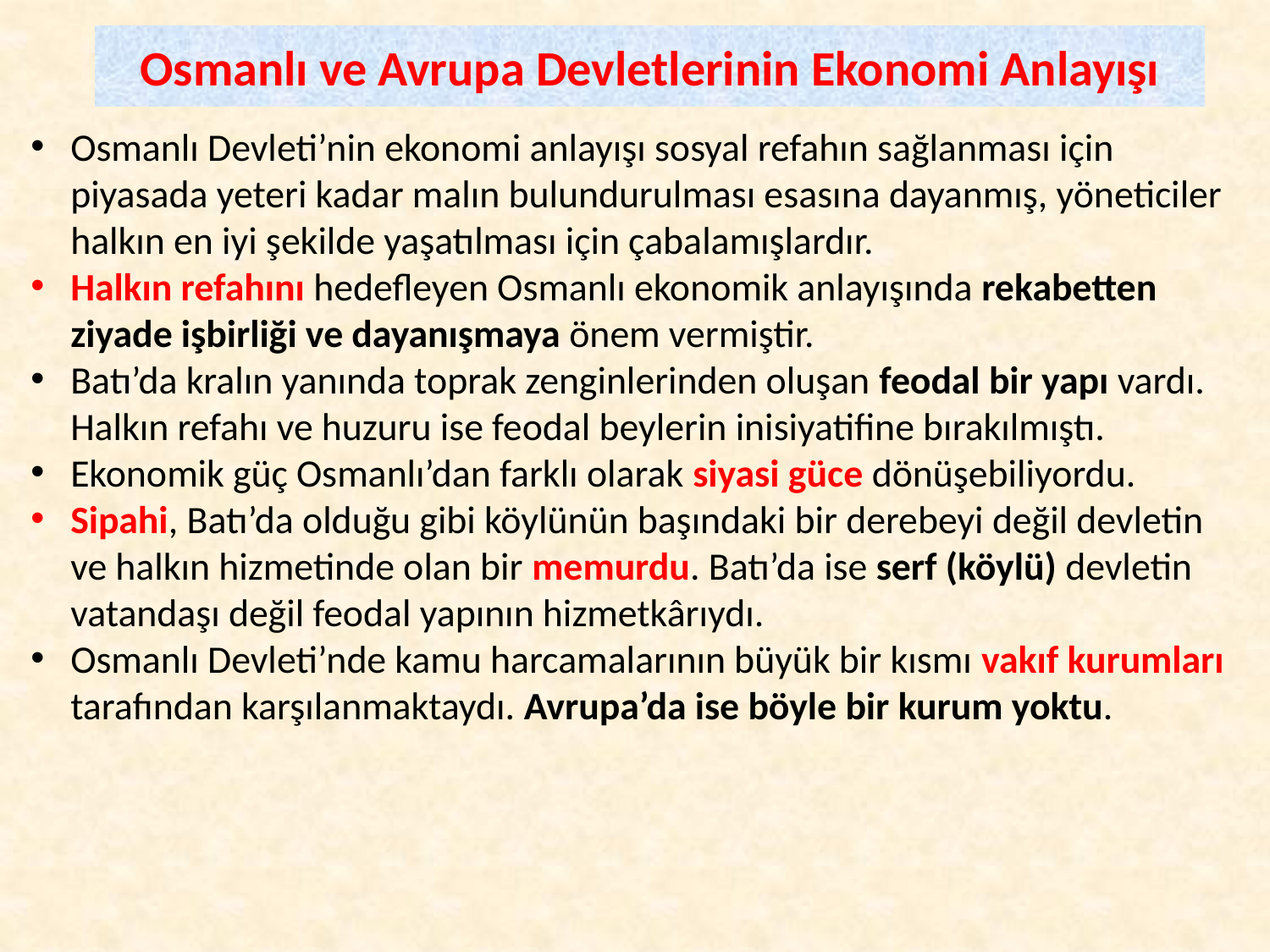

Osmanlı ve Avrupa Devletlerinin Ekonomi Anlayışı
Osmanlı Devleti’nin ekonomi anlayışı sosyal refahın sağlanması için piyasada yeteri kadar malın bulundurulması esasına dayanmış, yöneticiler halkın en iyi şekilde yaşatılması için çabalamışlardır.
Halkın refahını hedefleyen Osmanlı ekonomik anlayışında rekabetten ziyade işbirliği ve dayanışmaya önem vermiştir.
Batı’da kralın yanında toprak zenginlerinden oluşan feodal bir yapı vardı. Halkın refahı ve huzuru ise feodal beylerin inisiyatifine bırakılmıştı.
Ekonomik güç Osmanlı’dan farklı olarak siyasi güce dönüşebiliyordu.
Sipahi, Batı’da olduğu gibi köylünün başındaki bir derebeyi değil devletin ve halkın hizmetinde olan bir memurdu. Batı’da ise serf (köylü) devletin vatandaşı değil feodal yapının hizmetkârıydı.
Osmanlı Devleti’nde kamu harcamalarının büyük bir kısmı vakıf kurumları tarafından karşılanmaktaydı. Avrupa’da ise böyle bir kurum yoktu.